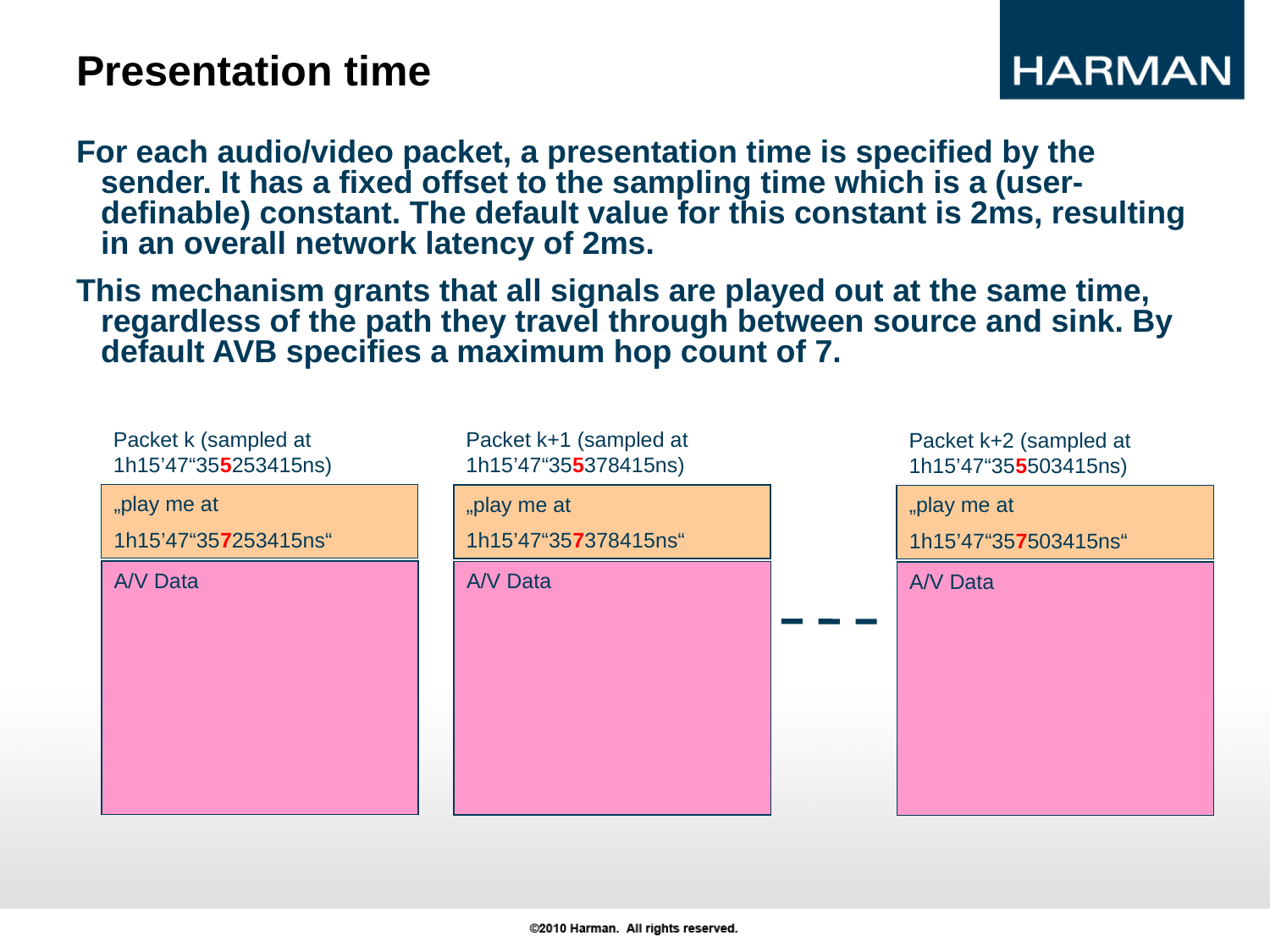

Presentation time
For each audio/video packet, a presentation time is specified by the sender. It has a fixed offset to the sampling time which is a (user-definable) constant. The default value for this constant is 2ms, resulting in an overall network latency of 2ms.
This mechanism grants that all signals are played out at the same time, regardless of the path they travel through between source and sink. By default AVB specifies a maximum hop count of 7.

Packet k (sampled at 1h15’47“355253415ns)
Packet k+1 (sampled at 1h15’47“355378415ns)
Packet k+2 (sampled at 1h15’47“355503415ns)
„play me at
1h15’47“357253415ns“
„play me at
1h15’47“357378415ns“
„play me at
1h15’47“357503415ns“
A/V Data

A/V Data

A/V Data